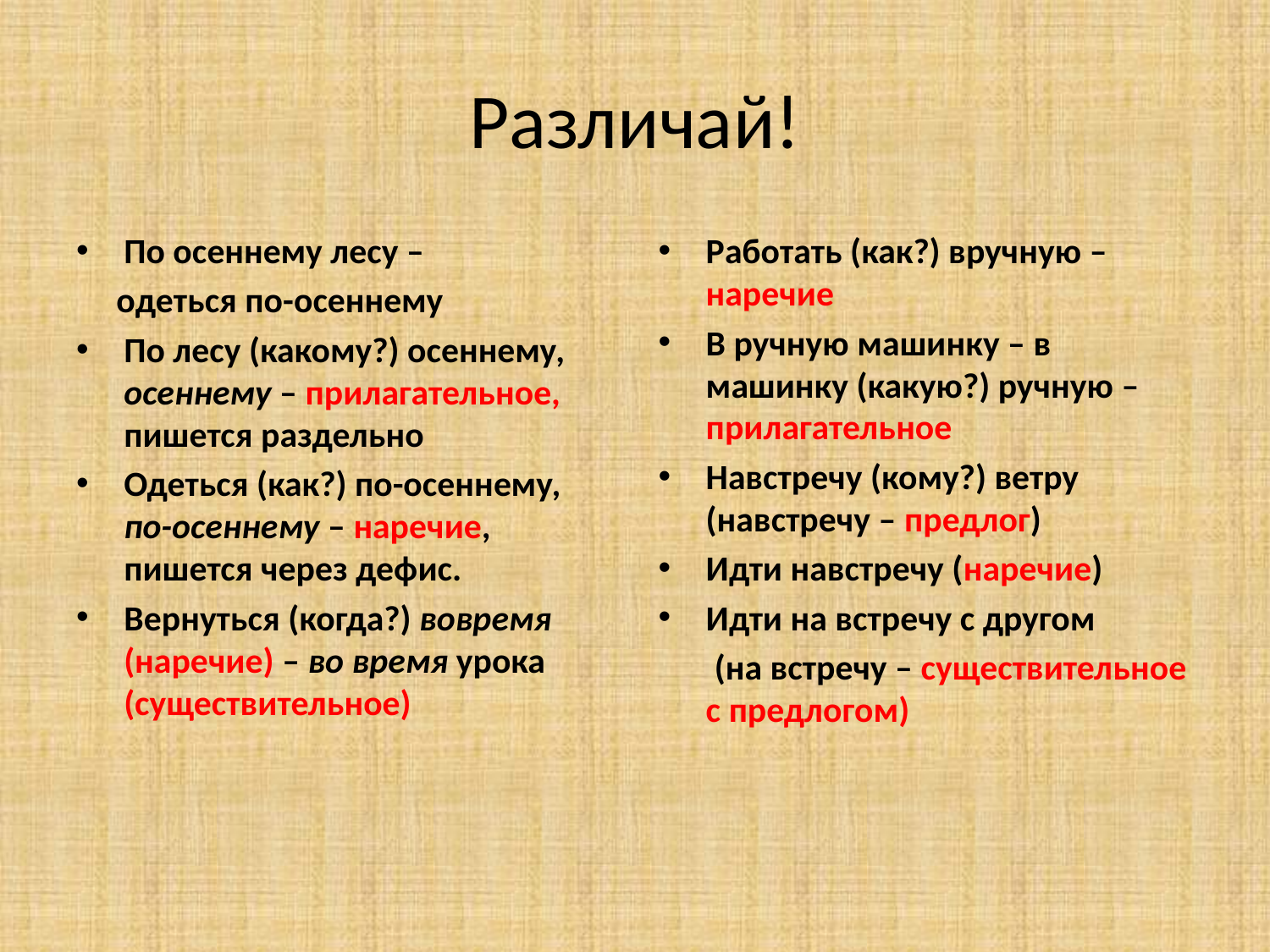

# Различай!
По осеннему лесу –
     одеться по-осеннему
По лесу (какому?) осеннему, осеннему – прилагательное, пишется раздельно
Одеться (как?) по-осеннему, по-осеннему – наречие, пишется через дефис.
Вернуться (когда?) вовремя (наречие) – во время урока (существительное)
Работать (как?) вручную – наречие
В ручную машинку – в машинку (какую?) ручную – прилагательное
Навстречу (кому?) ветру (навстречу – предлог)
Идти навстречу (наречие)
Идти на встречу с другом
       (на встречу – существительное с предлогом)